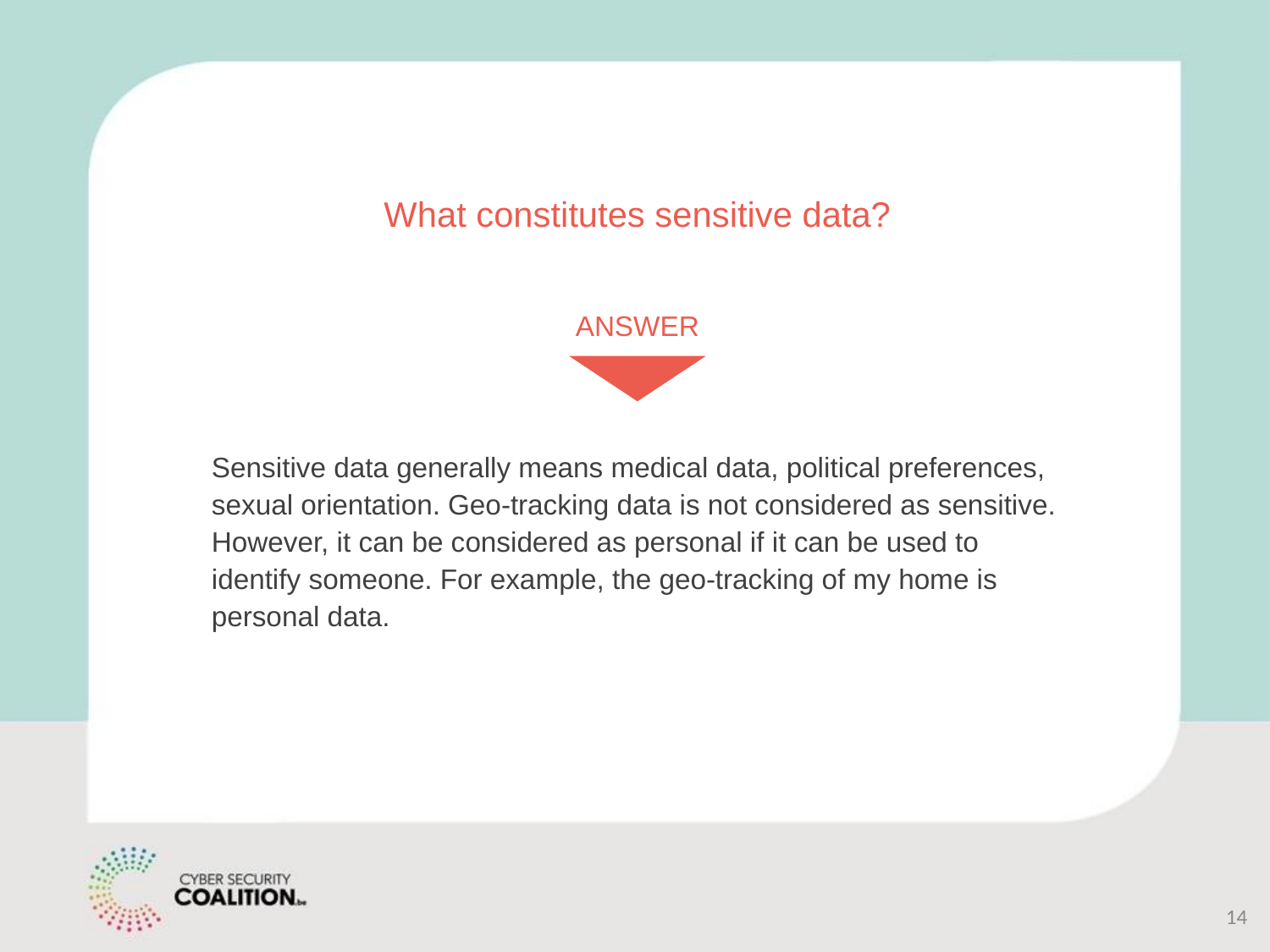

# What constitutes sensitive data?
ANSWER

Sensitive data generally means medical data, political preferences, sexual orientation. Geo-tracking data is not considered as sensitive. However, it can be considered as personal if it can be used to identify someone. For example, the geo-tracking of my home is personal data.

14